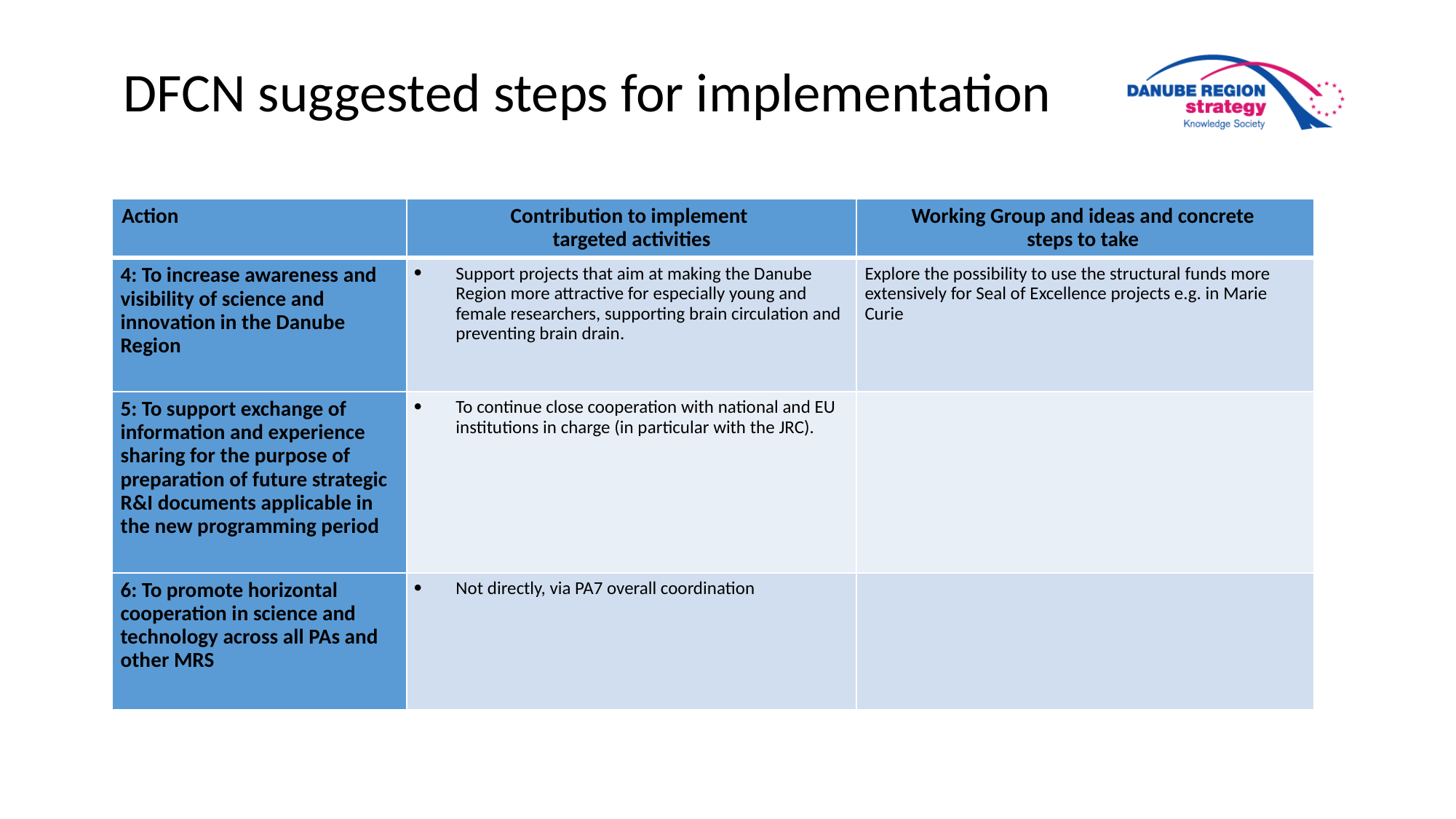

# DFCN suggested steps for implementation
| Action | Contribution to implement targeted activities | Working Group and ideas and concrete steps to take |
| --- | --- | --- |
| 4: To increase awareness and visibility of science and innovation in the Danube Region | Support projects that aim at making the Danube Region more attractive for especially young and female researchers, supporting brain circulation and preventing brain drain. | Explore the possibility to use the structural funds more extensively for Seal of Excellence projects e.g. in Marie Curie |
| 5: To support exchange of information and experience sharing for the purpose of preparation of future strategic R&I documents applicable in the new programming period | To continue close cooperation with national and EU institutions in charge (in particular with the JRC). |  |
| 6: To promote horizontal cooperation in science and technology across all PAs and other MRS | Not directly, via PA7 overall coordination |  |